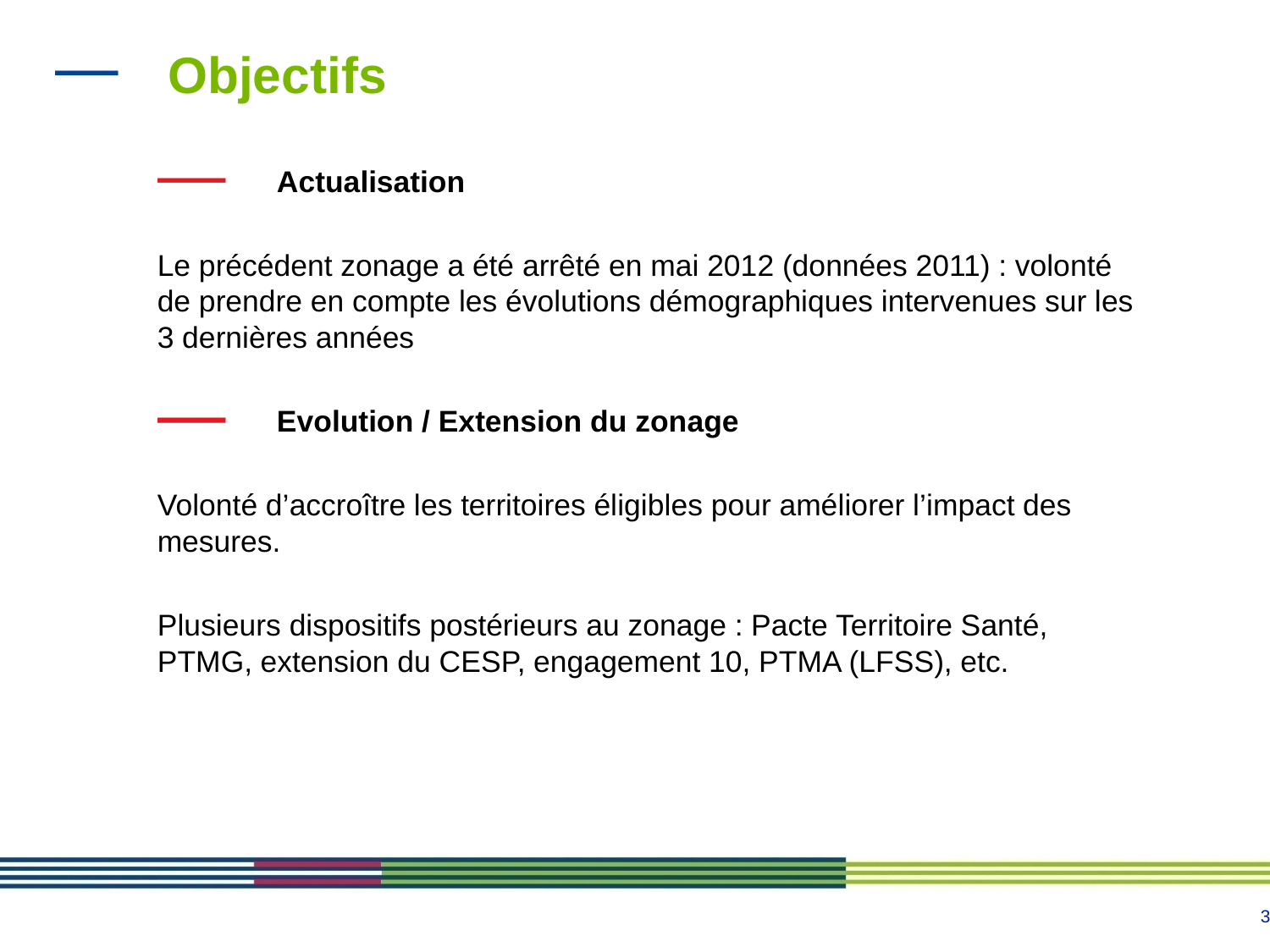

Objectifs
Actualisation

Le précédent zonage a été arrêté en mai 2012 (données 2011) : volonté de prendre en compte les évolutions démographiques intervenues sur les 3 dernières années

Evolution / Extension du zonage

Volonté d’accroître les territoires éligibles pour améliorer l’impact des mesures.

Plusieurs dispositifs postérieurs au zonage : Pacte Territoire Santé, PTMG, extension du CESP, engagement 10, PTMA (LFSS), etc.